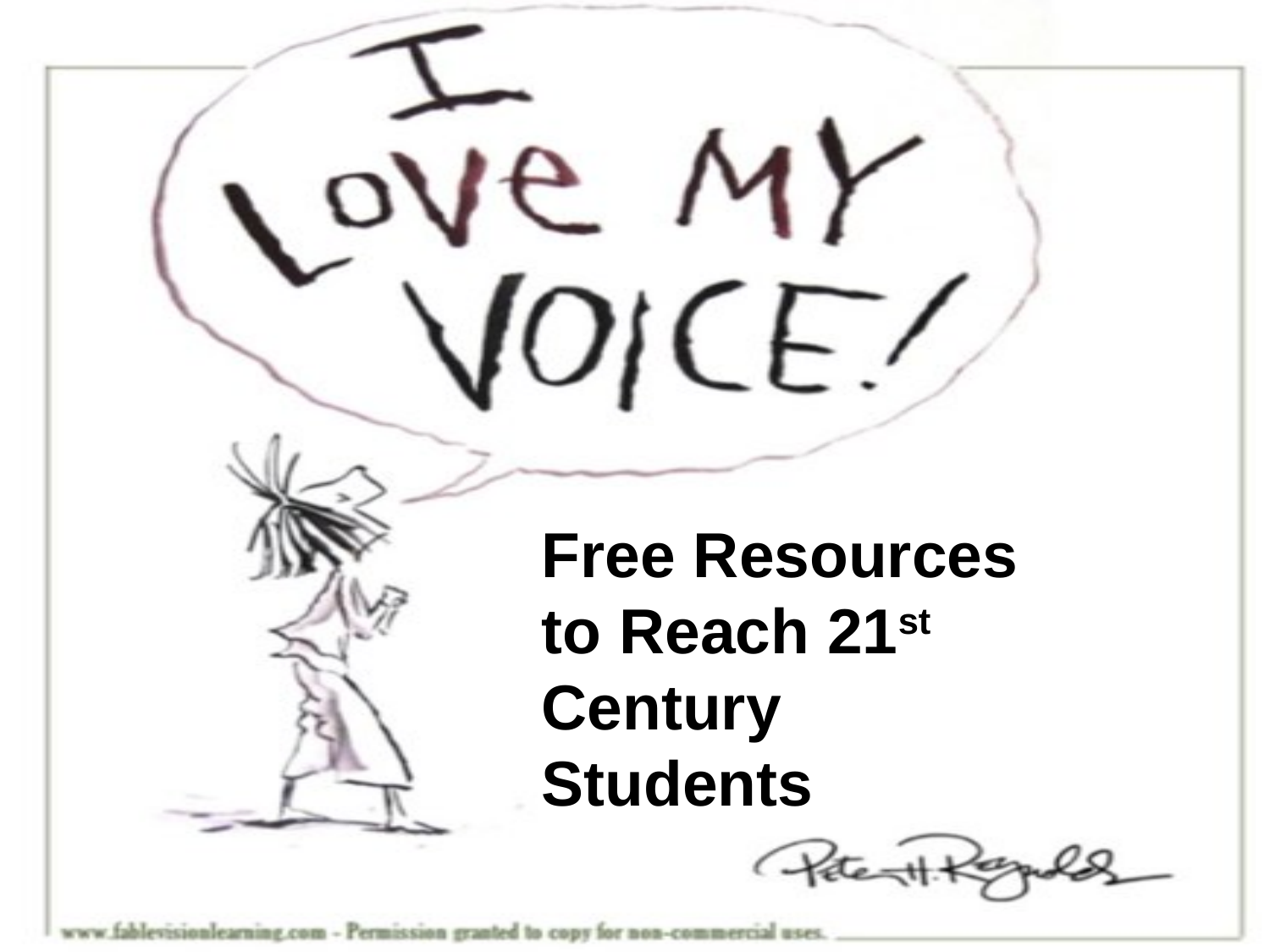

Free Resources to Reach 21st Century Students